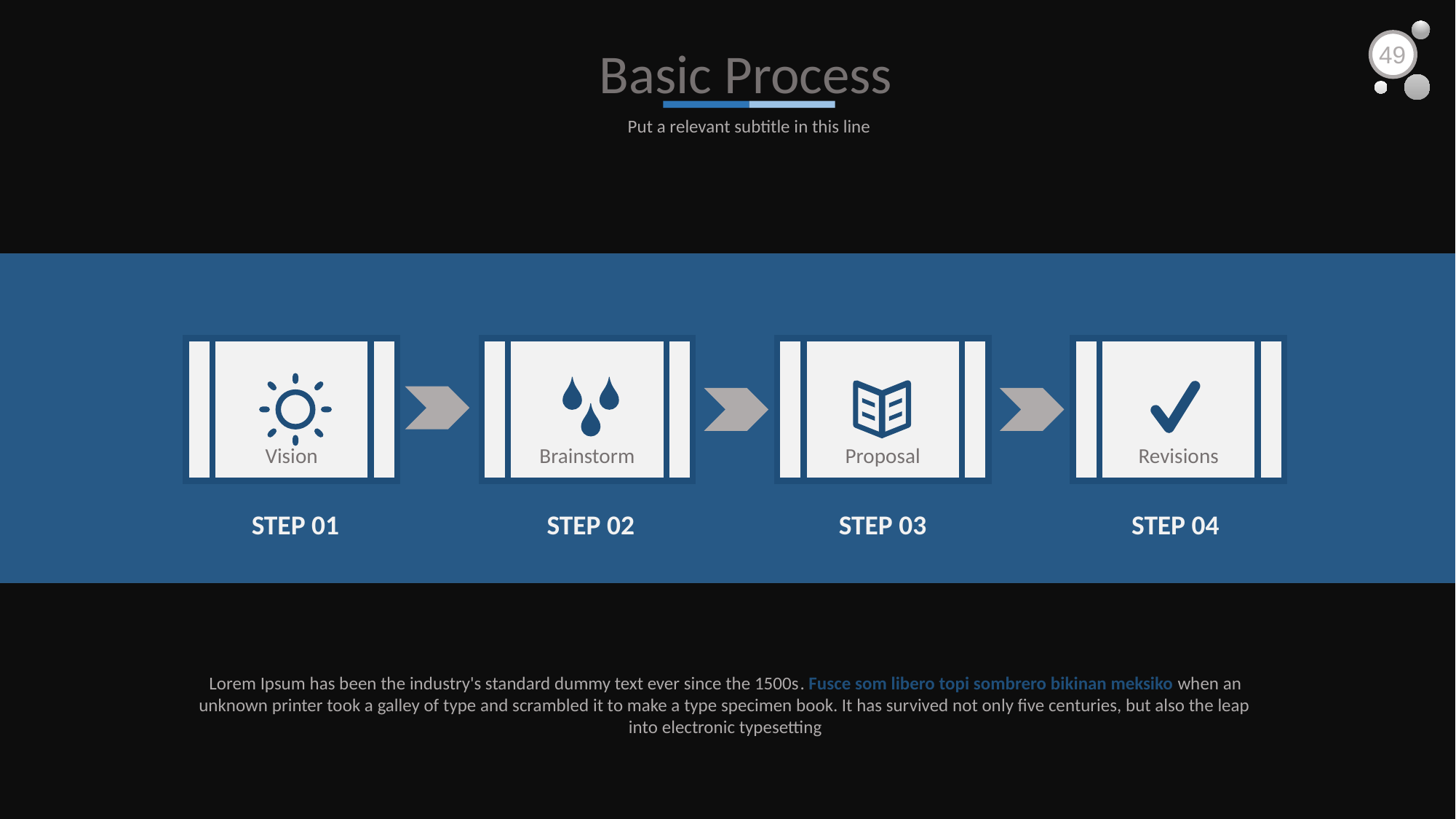

Vision

Brainstorm

Proposal

Revisions
Basic Process

49

Put a relevant subtitle in this line

STEP 01
STEP 02
STEP 03
STEP 04
Lorem Ipsum has been the industry's standard dummy text ever since the 1500s. Fusce som libero topi sombrero bikinan meksiko when an unknown printer took a galley of type and scrambled it to make a type specimen book. It has survived not only five centuries, but also the leap into electronic typesetting